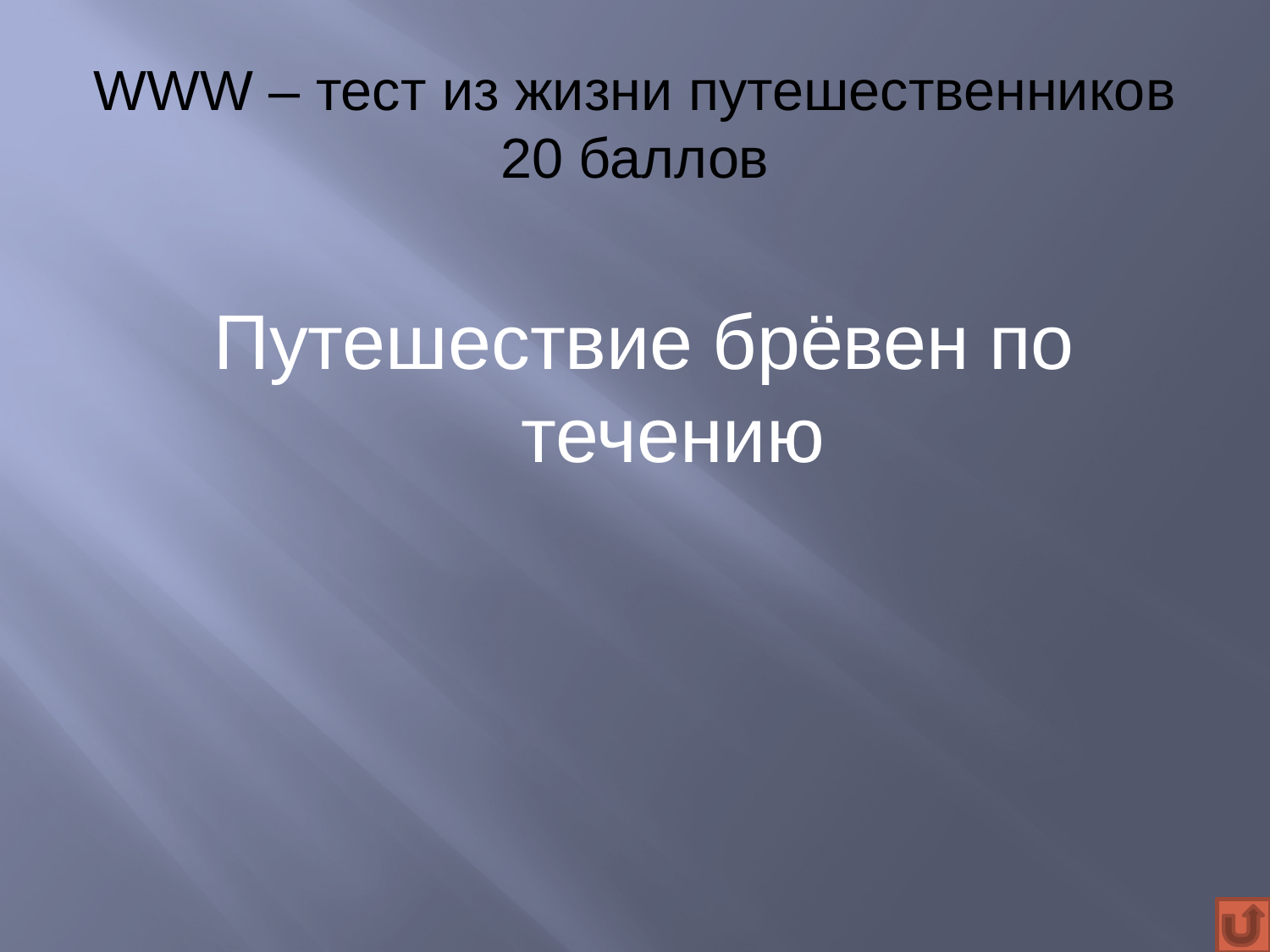

# WWW – тест из жизни путешественников 20 баллов
Путешествие брёвен по течению